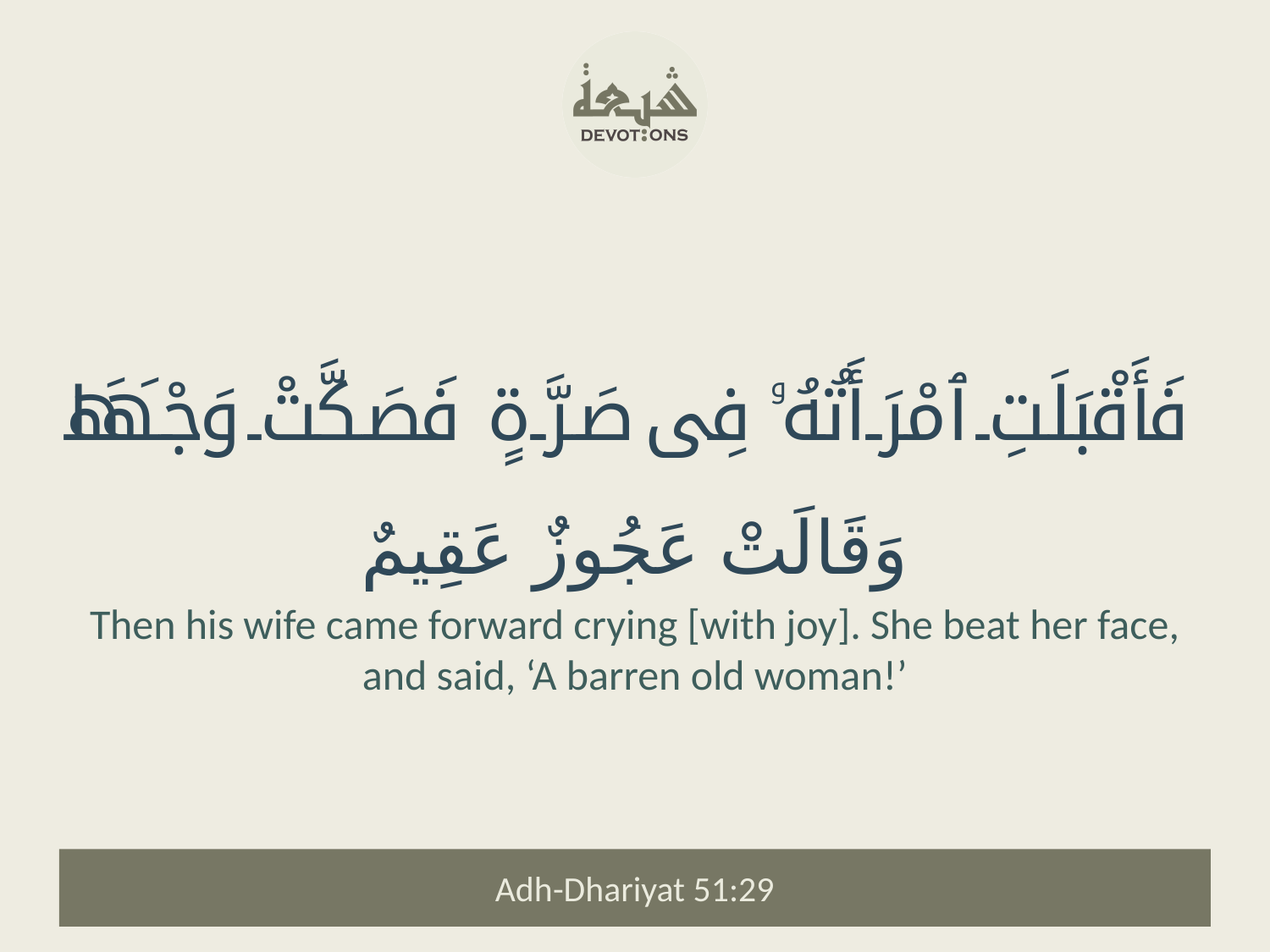

فَأَقْبَلَتِ ٱمْرَأَتُهُۥ فِى صَرَّةٍ فَصَكَّتْ وَجْهَهَا وَقَالَتْ عَجُوزٌ عَقِيمٌ
Then his wife came forward crying [with joy]. She beat her face, and said, ‘A barren old woman!’
Adh-Dhariyat 51:29